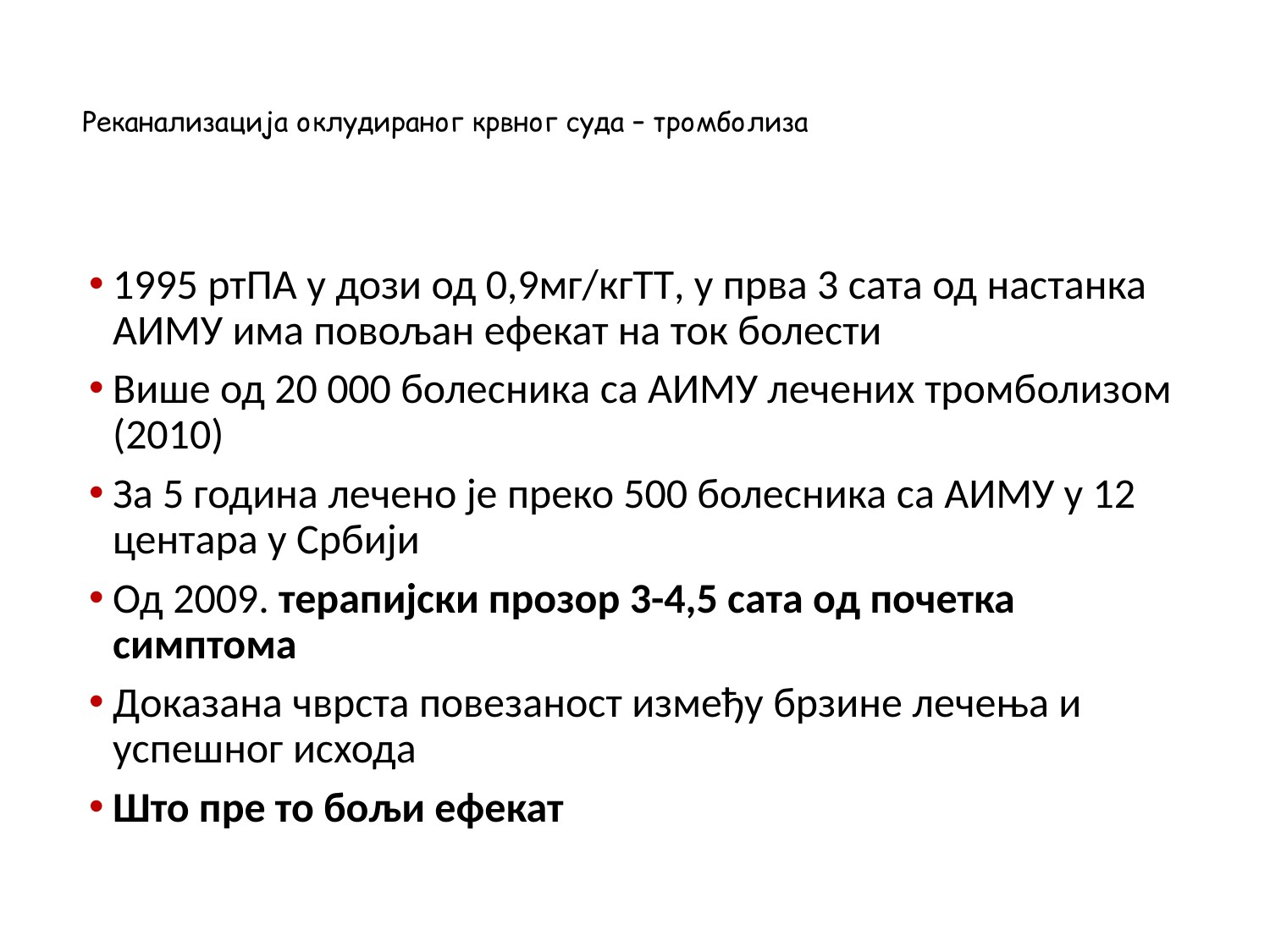

# Реканализација оклудираног крвног суда – тромболиза
1995 ртПА у дози од 0,9мг/кгТТ, у прва 3 сата од настанка АИМУ има повољан ефекат на ток болести
Више од 20 000 болесника са АИМУ лечених тромболизом (2010)
За 5 година лечено је преко 500 болесника са АИМУ у 12 центара у Србији
Од 2009. терапијски прозор 3-4,5 сата од почетка симптома
Доказана чврста повезаност између брзине лечења и успешног исхода
Што пре то бољи ефекат